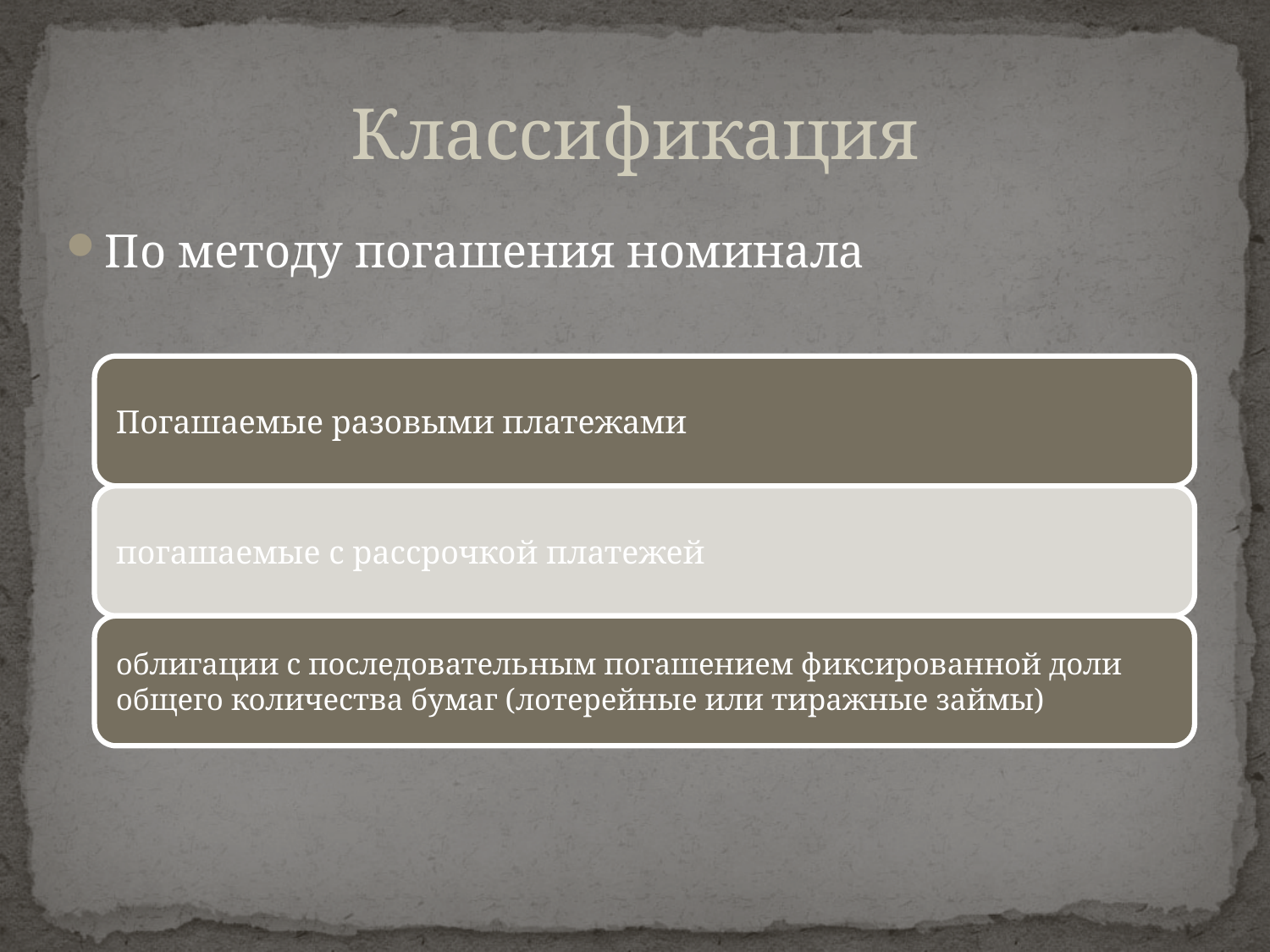

Классификация
По методу погашения номинала
Погашаемые разовыми платежами
погашаемые с рассрочкой платежей
облигации с последовательным погашением фиксированной доли общего количества бумаг (лотерейные или тиражные займы)